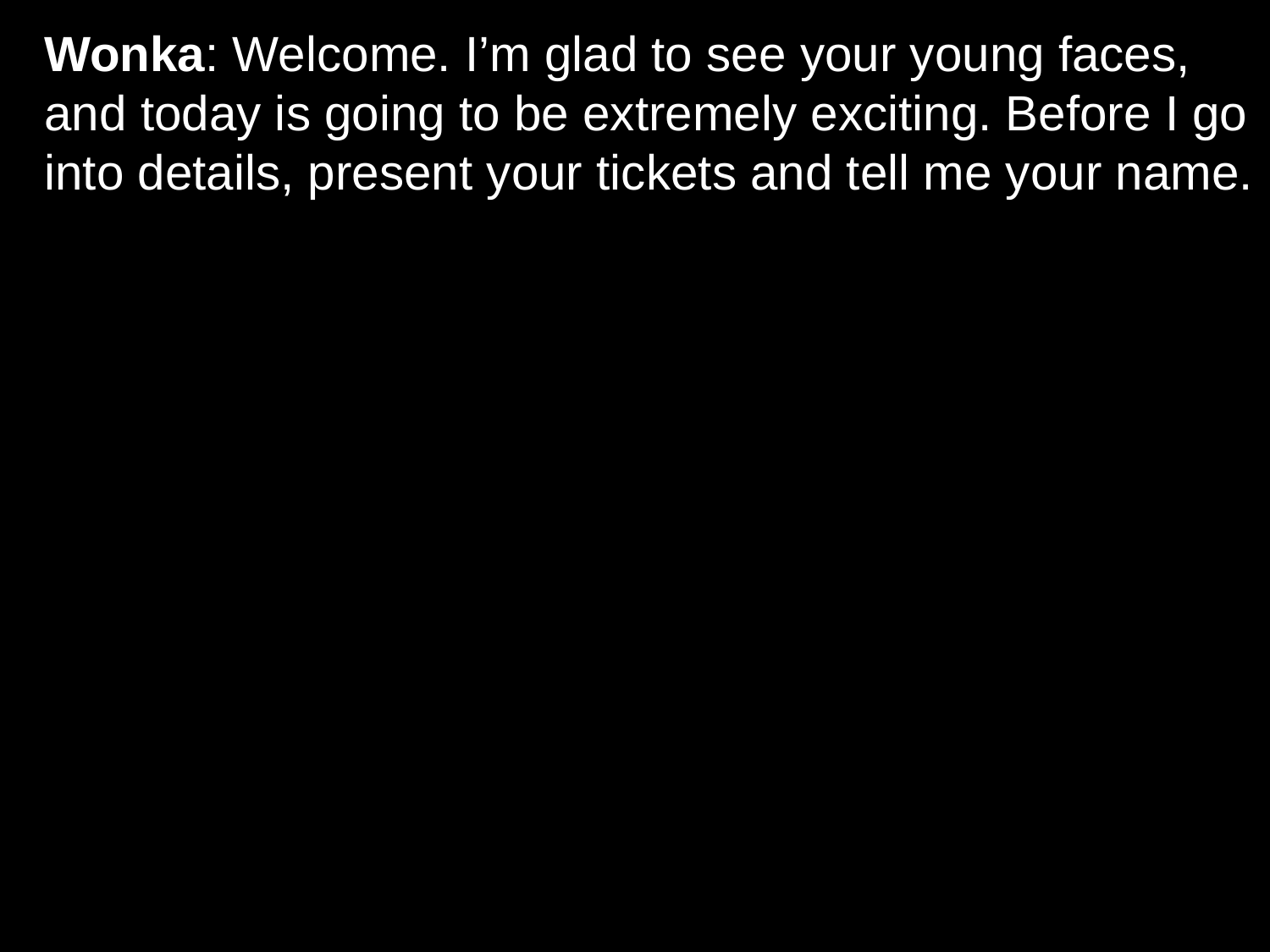

# Wonka: Welcome. I’m glad to see your young faces, and today is going to be extremely exciting. Before I go into details, present your tickets and tell me your name.